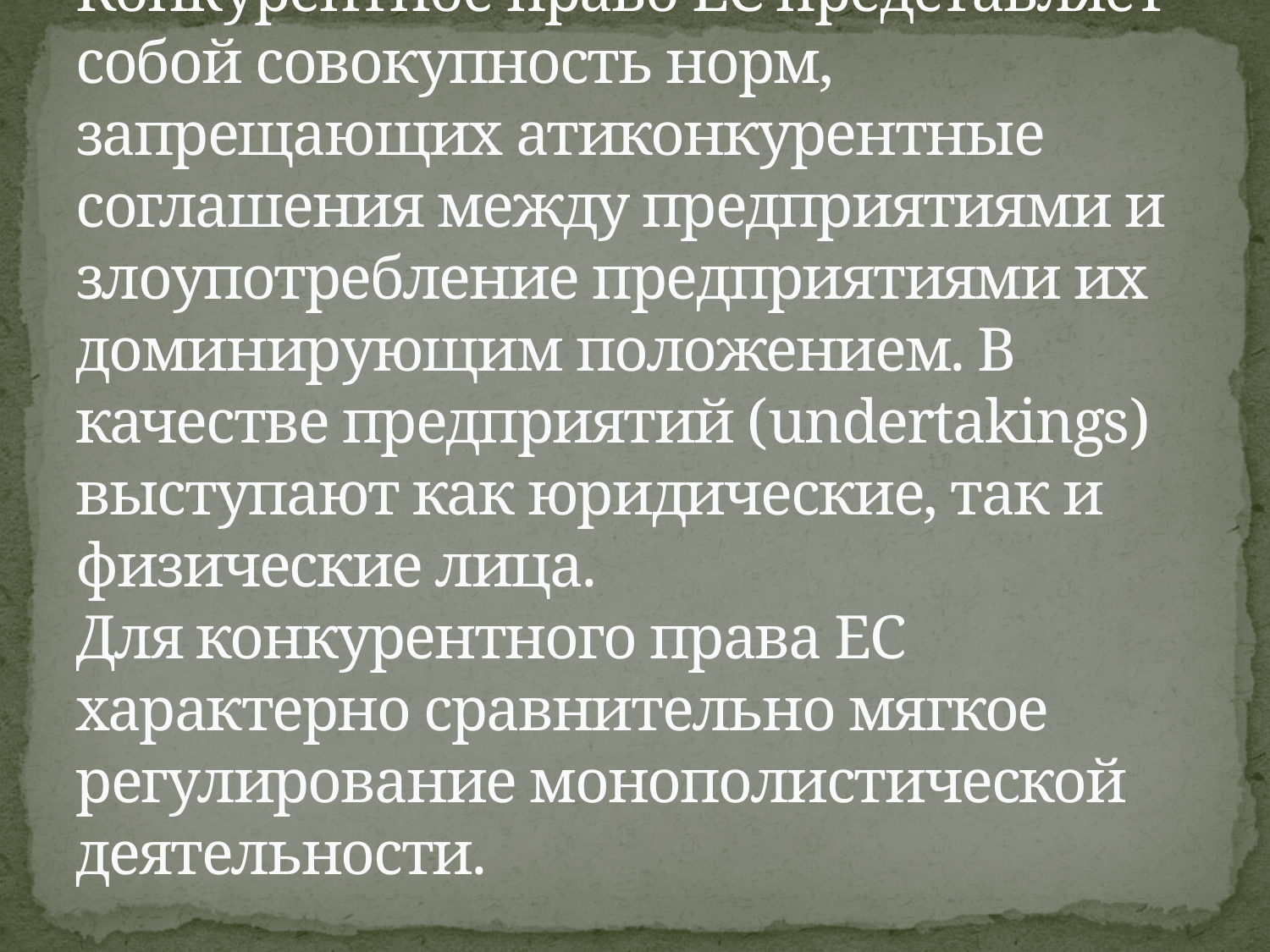

# Конкурентное право ЕС представляет собой совокупность норм, запрещающих атиконкурентные соглашения между предприятия­ми и злоупотребление предприятиями их доминирующим положе­нием. В качестве предприятий (undertakings) выступают как юридические, так и физические лица. Для конкурентного права ЕС характерно сравнительно мягкое регулирование монополистической деятельности.